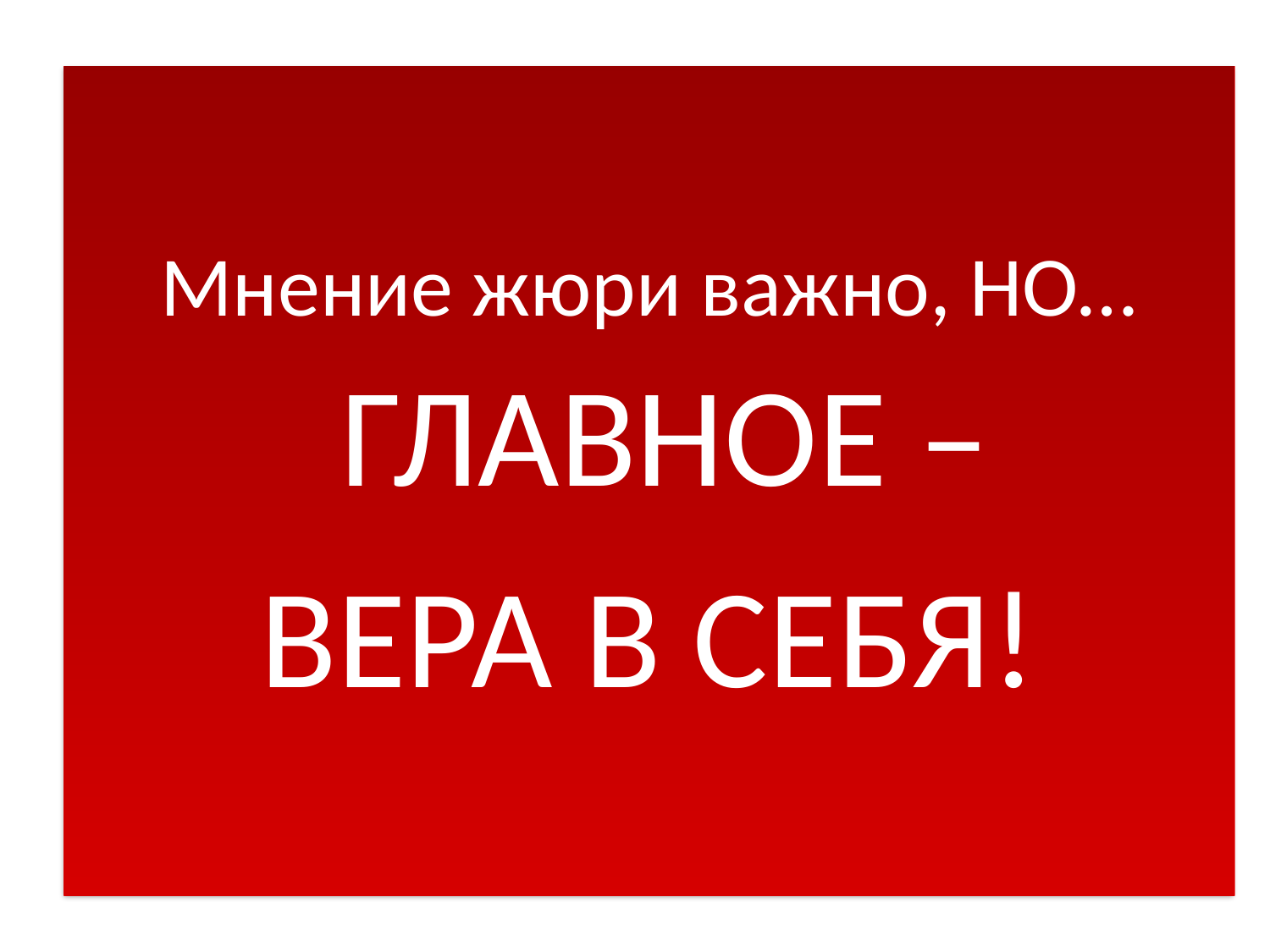

Мнение жюри важно, НО…
  ГЛАВНОЕ –
ВЕРА В СЕБЯ!